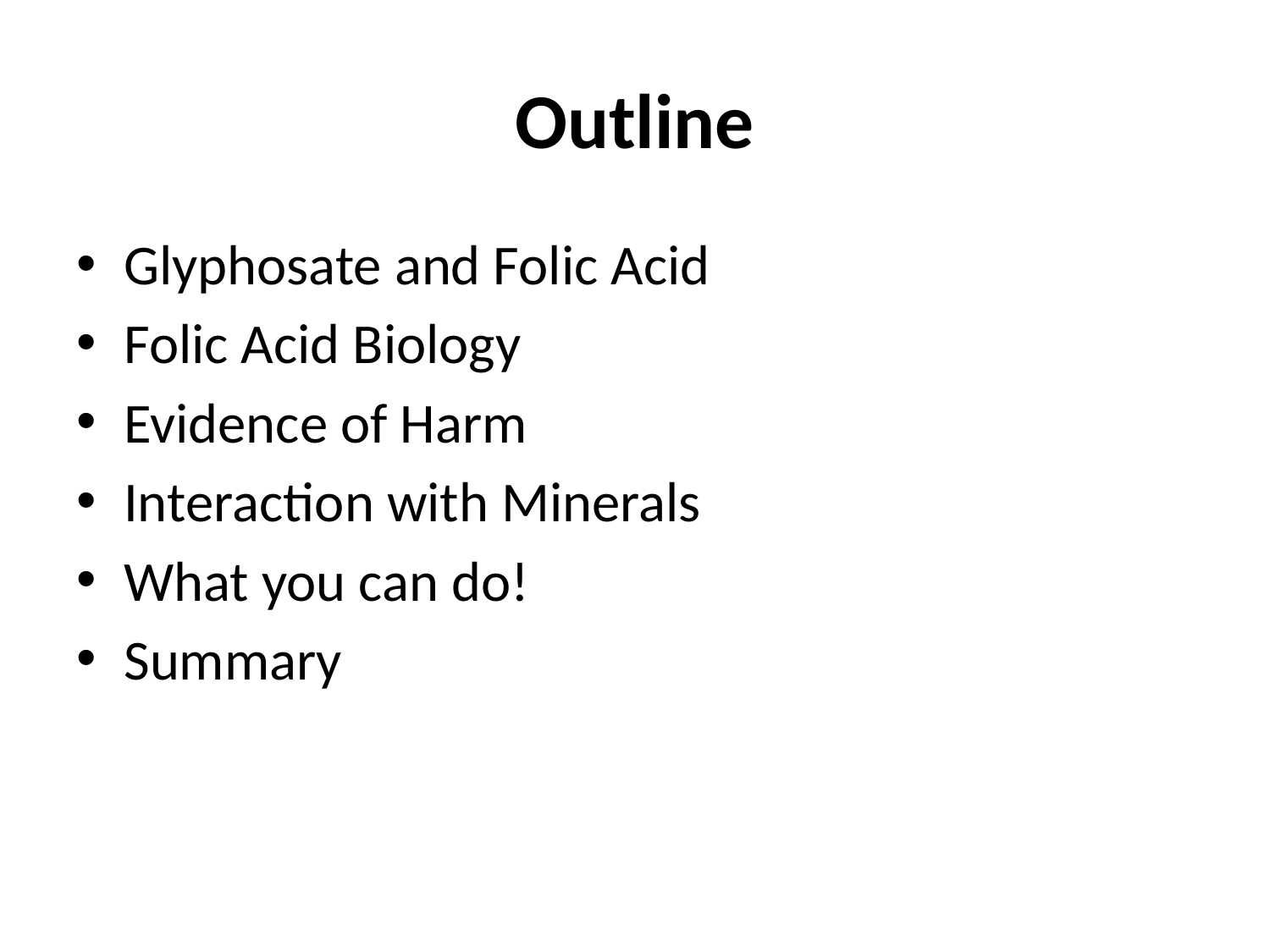

# Outline
Glyphosate and Folic Acid
Folic Acid Biology
Evidence of Harm
Interaction with Minerals
What you can do!
Summary